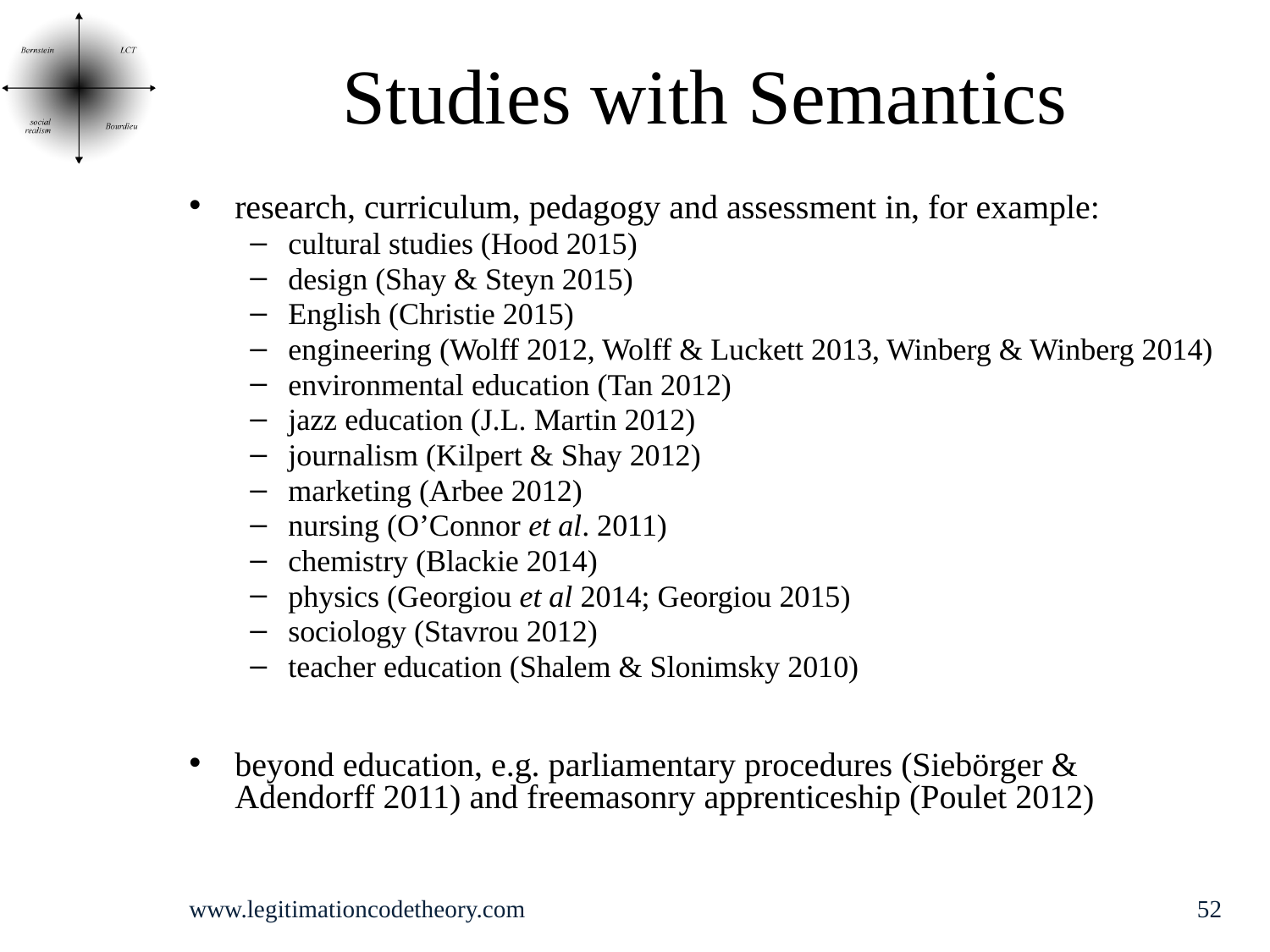

# Studies with Semantics

research, curriculum, pedagogy and assessment in, for example:
cultural studies (Hood 2015)
design (Shay & Steyn 2015)
English (Christie 2015)
engineering (Wolff 2012, Wolff & Luckett 2013, Winberg & Winberg 2014)
environmental education (Tan 2012)
jazz education (J.L. Martin 2012)
journalism (Kilpert & Shay 2012)
marketing (Arbee 2012)
nursing (O’Connor et al. 2011)
chemistry (Blackie 2014)
physics (Georgiou et al 2014; Georgiou 2015)
sociology (Stavrou 2012)
teacher education (Shalem & Slonimsky 2010)

beyond education, e.g. parliamentary procedures (Siebörger & Adendorff 2011) and freemasonry apprenticeship (Poulet 2012)

www.legitimationcodetheory.com
52